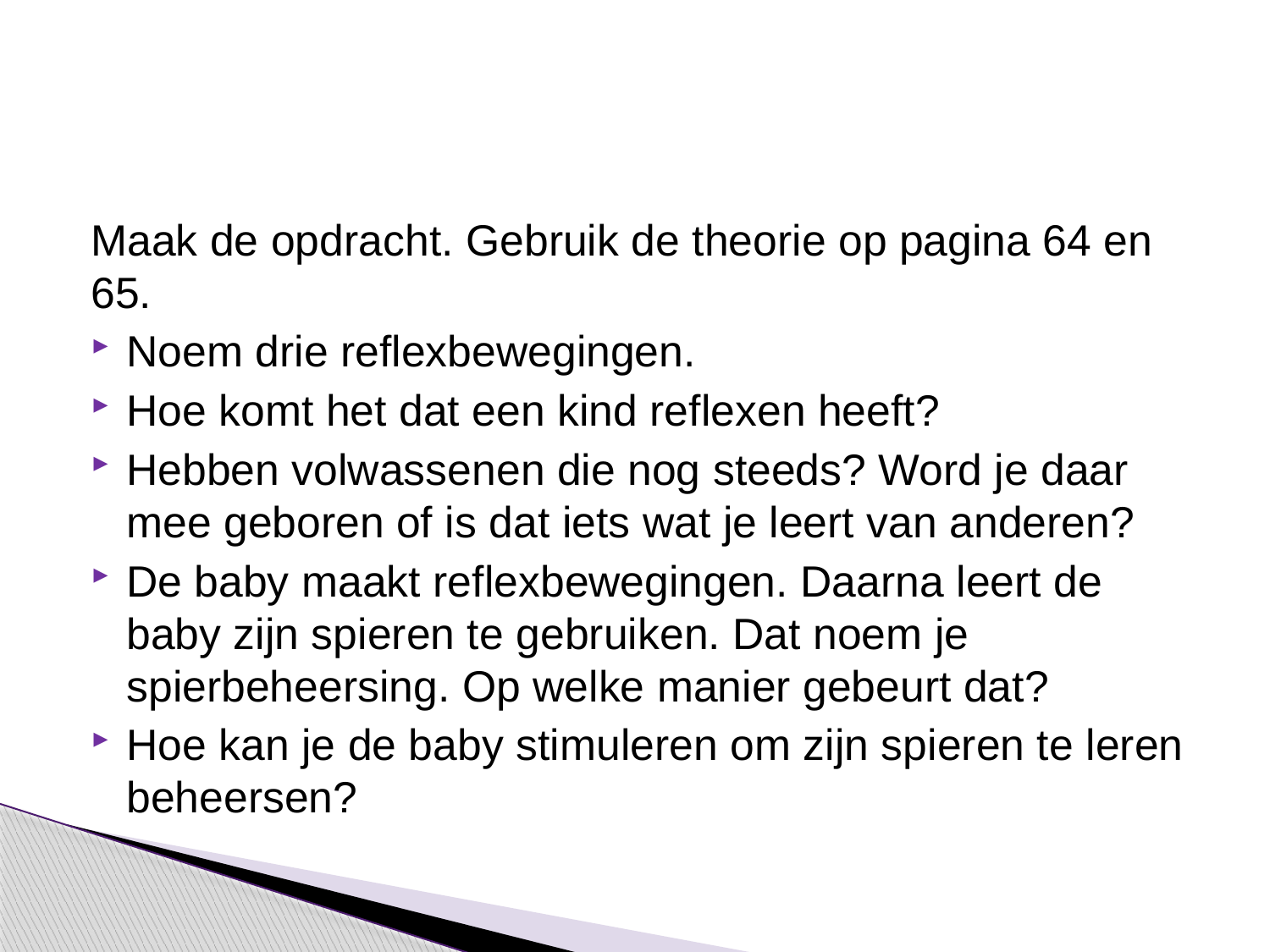

#
Maak de opdracht. Gebruik de theorie op pagina 64 en 65.
Noem drie reflexbewegingen.
Hoe komt het dat een kind reflexen heeft?
Hebben volwassenen die nog steeds? Word je daar mee geboren of is dat iets wat je leert van anderen?
De baby maakt reflexbewegingen. Daarna leert de baby zijn spieren te gebruiken. Dat noem je spierbeheersing. Op welke manier gebeurt dat?
Hoe kan je de baby stimuleren om zijn spieren te leren beheersen?